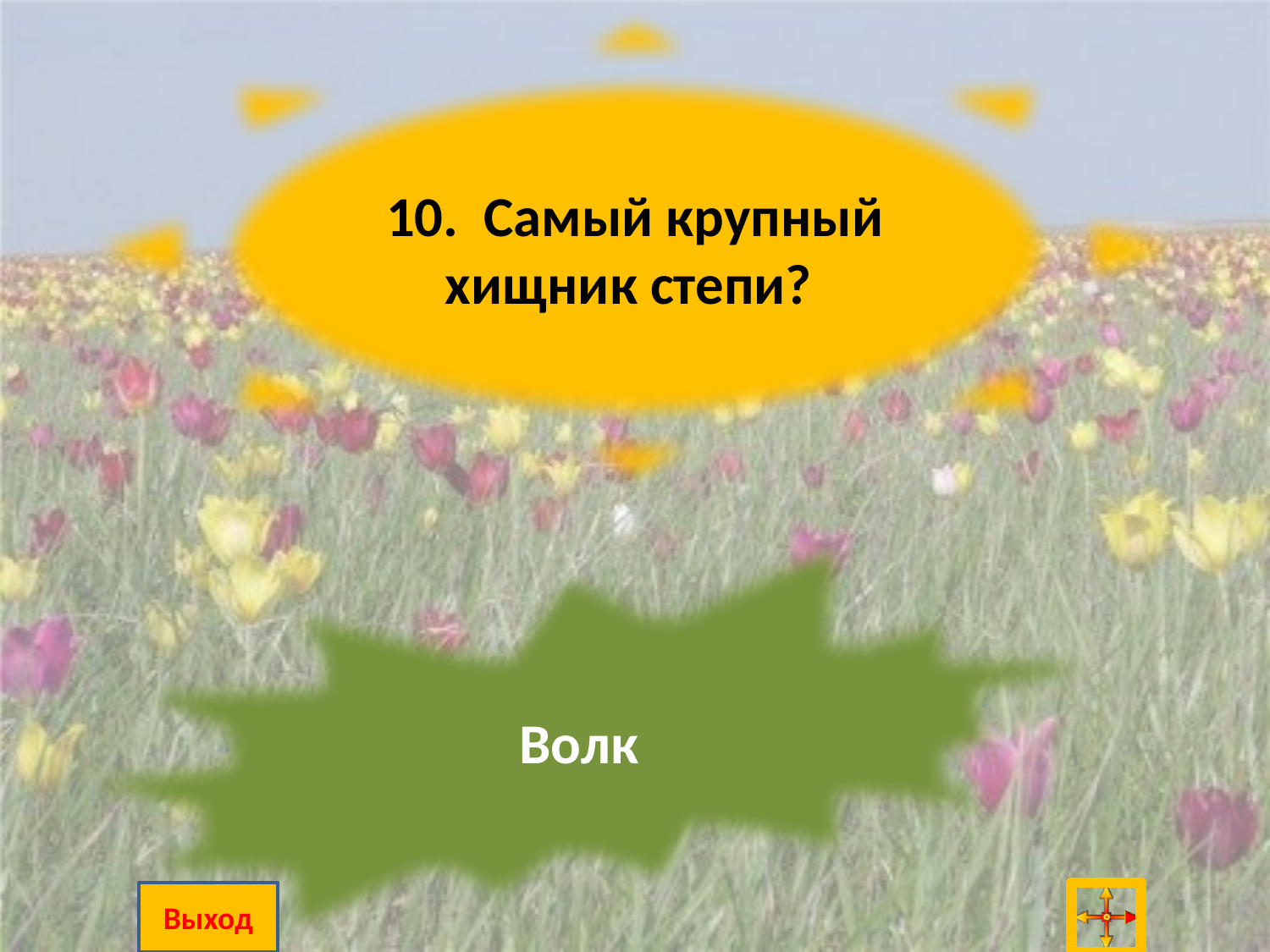

10.  Самый крупный хищник степи?
Волк
Выход